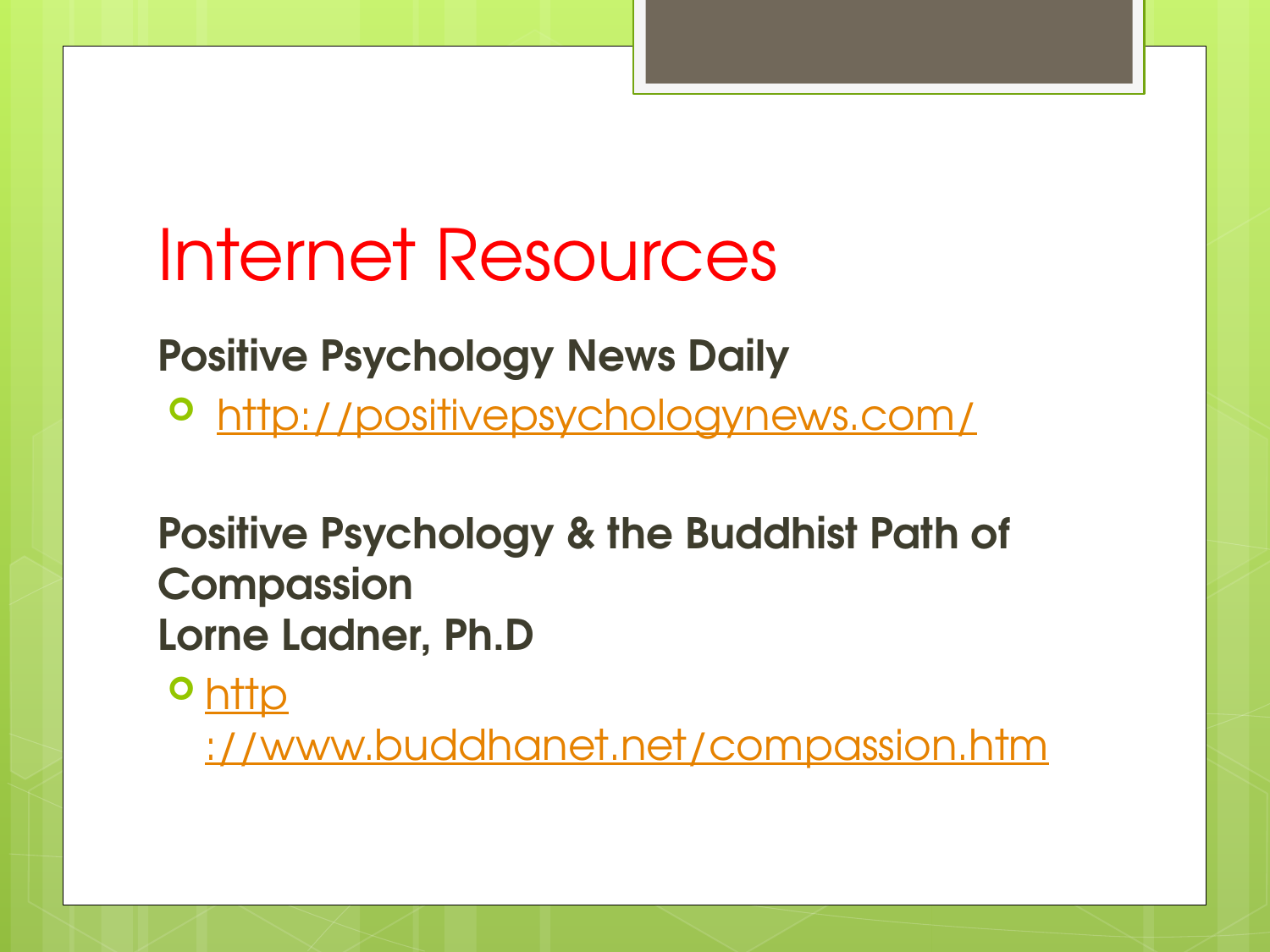

# Internet Resources
Positive Psychology News Daily
 http://positivepsychologynews.com/

Positive Psychology & the Buddhist Path of Compassion
Lorne Ladner, Ph.D
http://www.buddhanet.net/compassion.htm